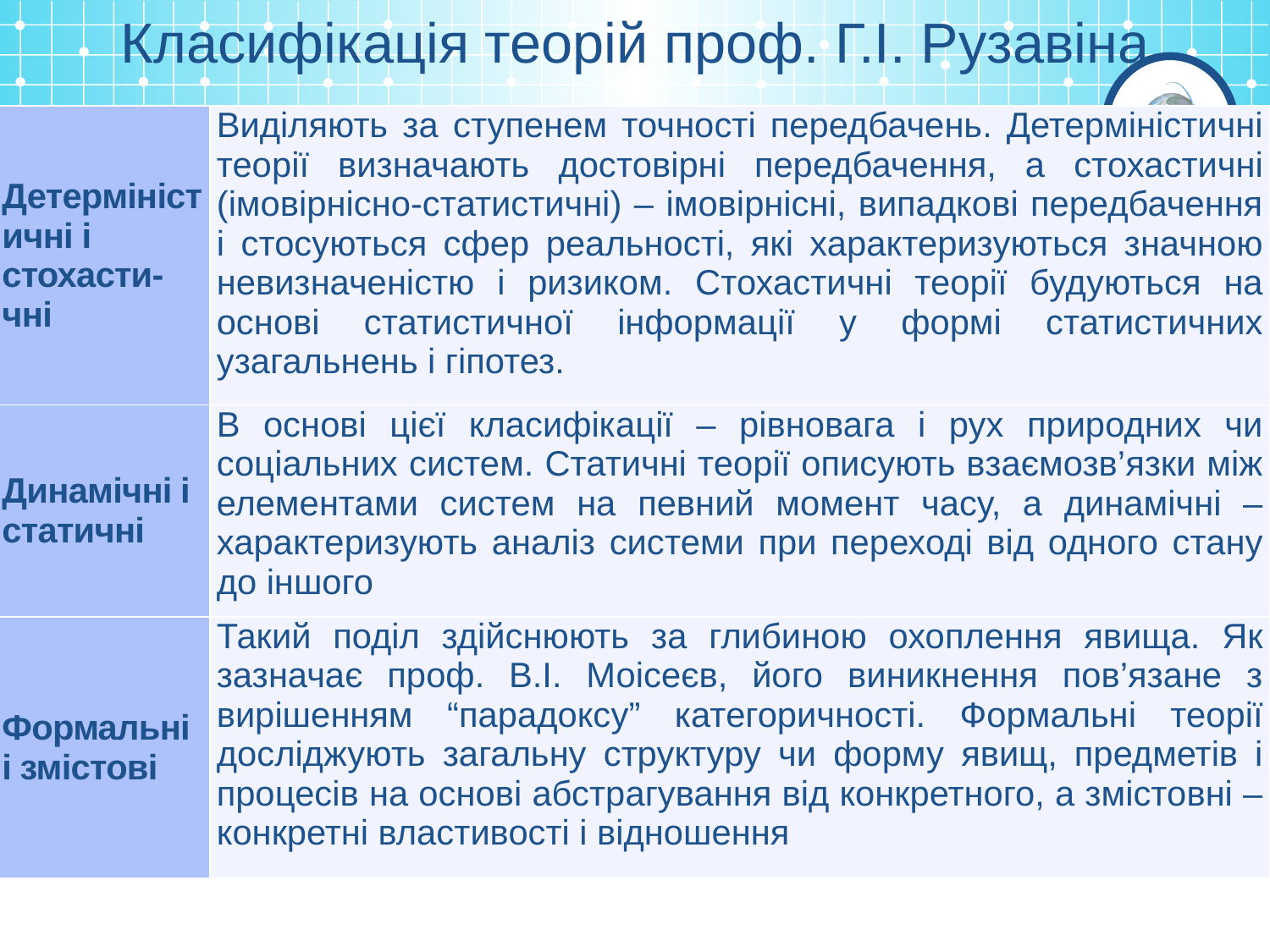

Класифікація теорій проф. Г.І. Рузавіна
| Детерміністичні і стохасти-чні | Виділяють за ступенем точності передбачень. Детерміністичні теорії визначають достовірні передбачення, а стохастичні (імовірнісно-статистичні) – імовірнісні, випадкові передбачення і стосуються сфер реальності, які характеризуються значною невизначеністю і ризиком. Стохастичні теорії будуються на основі статистичної інформації у формі статистичних узагальнень і гіпотез. |
| --- | --- |
| Динамічні і статичні | В основі цієї класифікації – рівновага і рух природних чи соціальних систем. Статичні теорії описують взаємозв’язки між елементами систем на певний момент часу, а динамічні – характеризують аналіз системи при переході від одного стану до іншого |
| Формальні і змістові | Такий поділ здійснюють за глибиною охоплення явища. Як зазначає проф. В.І. Моісеєв, його виникнення пов’язане з вирішенням “парадоксу” категоричності. Формальні теорії досліджують загальну структуру чи форму явищ, предметів і процесів на основі абстрагування від конкретного, а змістовні – конкретні властивості і відношення |